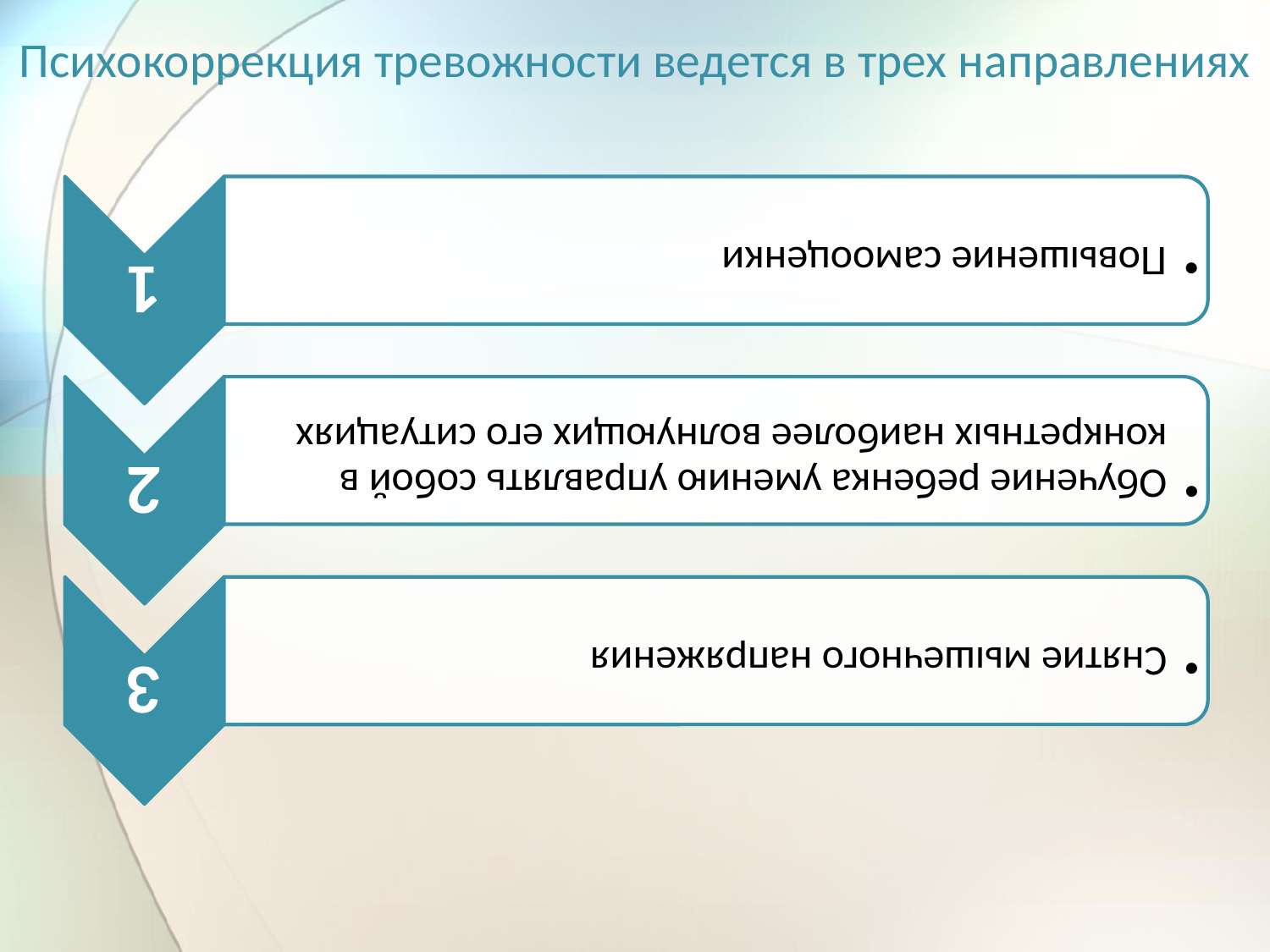

Психокоррекция тревожности ведется в трех направлениях
1
Повышение самооценки
2
Обучение ребенка умению управлять собой в конкретных наиболее волнующих его ситуациях
3
Снятие мышечного напряжения